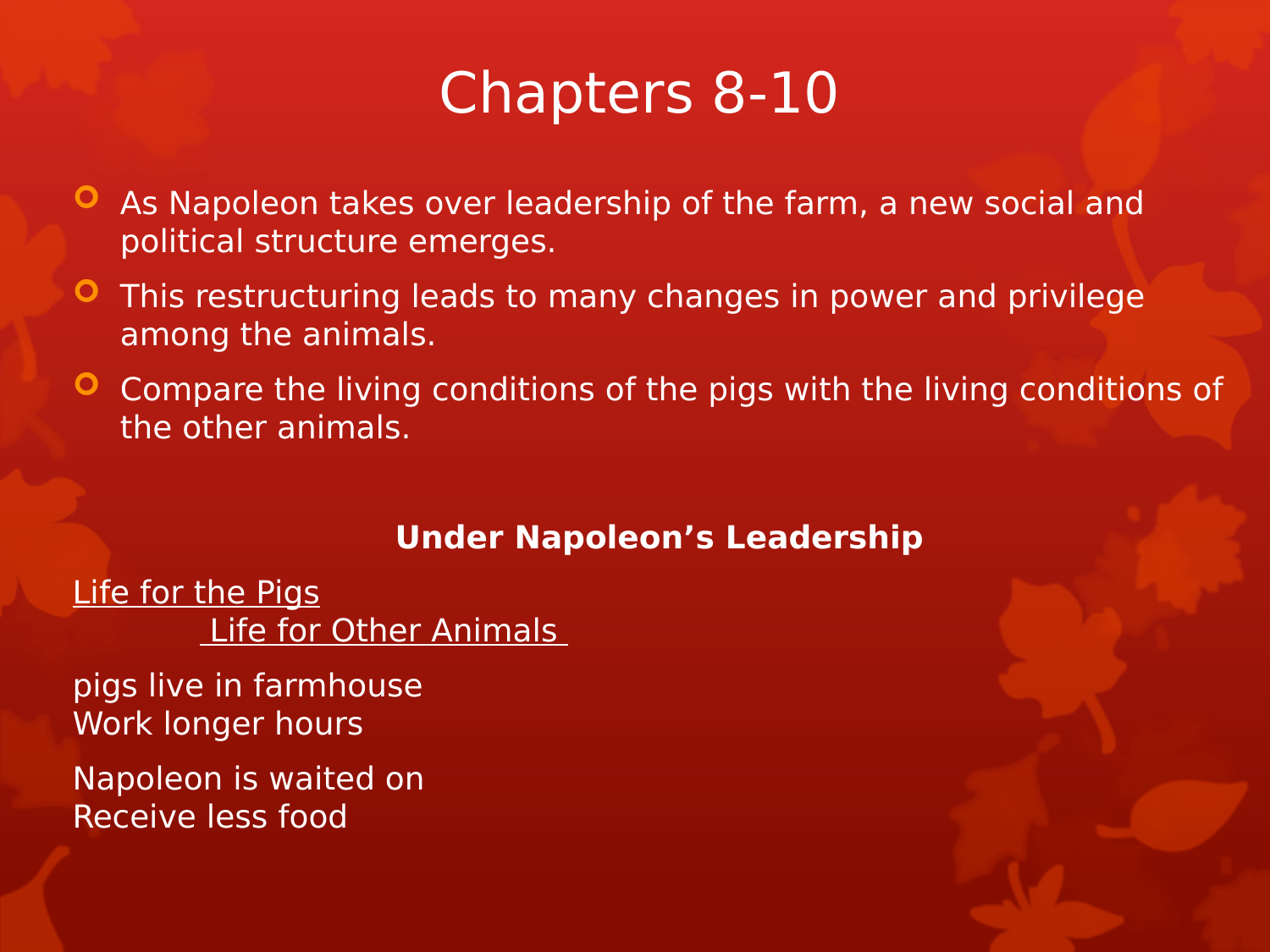

# Chapters 8-10
As Napoleon takes over leadership of the farm, a new social and political structure emerges.
This restructuring leads to many changes in power and privilege among the animals.
Compare the living conditions of the pigs with the living conditions of the other animals.

Under Napoleon’s Leadership
Life for the Pigs									 Life for Other Animals
pigs live in farmhouse 							Work longer hours
Napoleon is waited on 							Receive less food